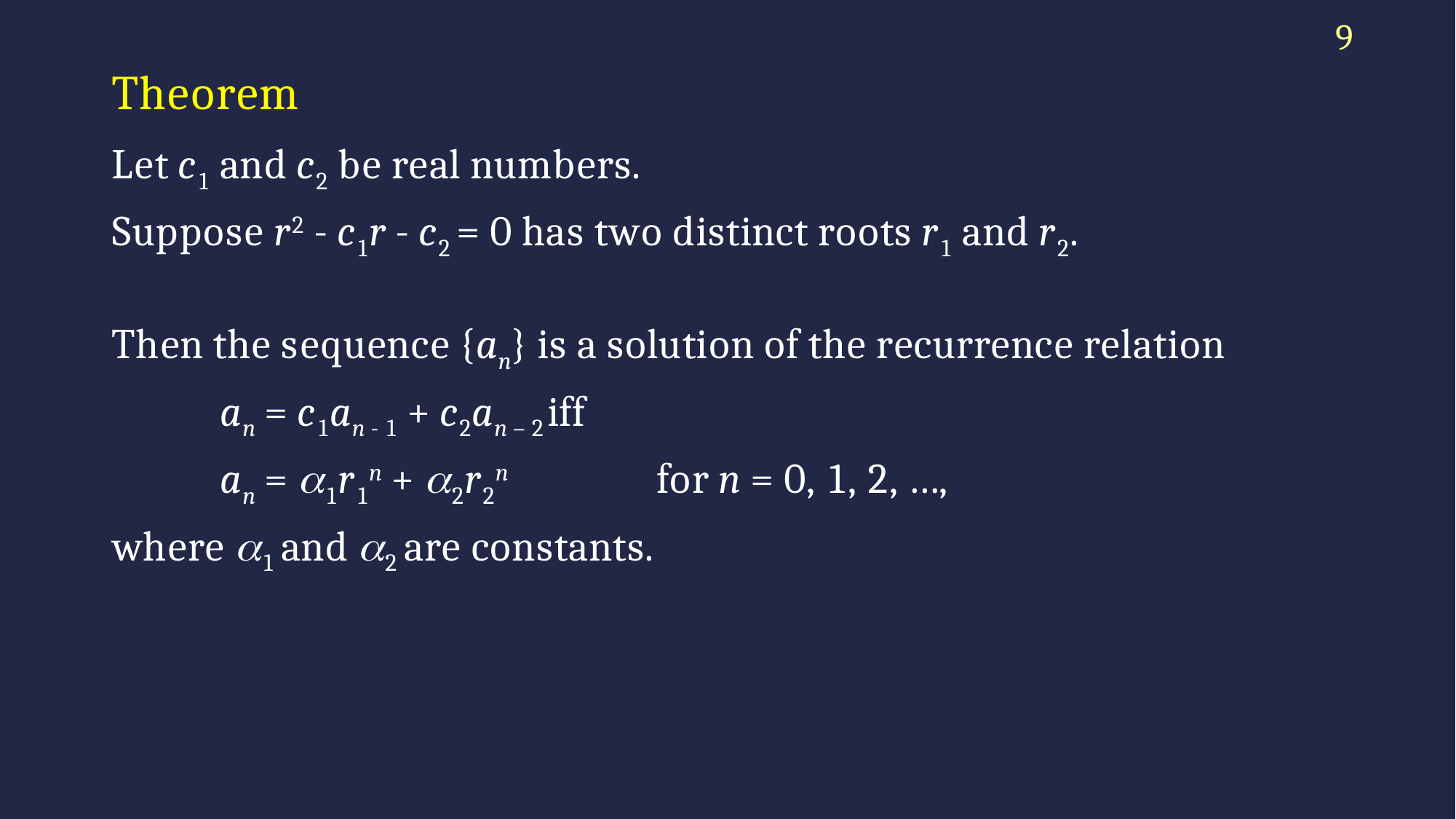

9
# Theorem
Let c1 and c2 be real numbers.
Suppose r2 - c1r - c2 = 0 has two distinct roots r1 and r2.
Then the sequence {an} is a solution of the recurrence relation
	an = c1an - 1 + c2an – 2	iff
	an = α1r1n + α2r2n 		for n = 0, 1, 2, …,
where α1 and α2 are constants.